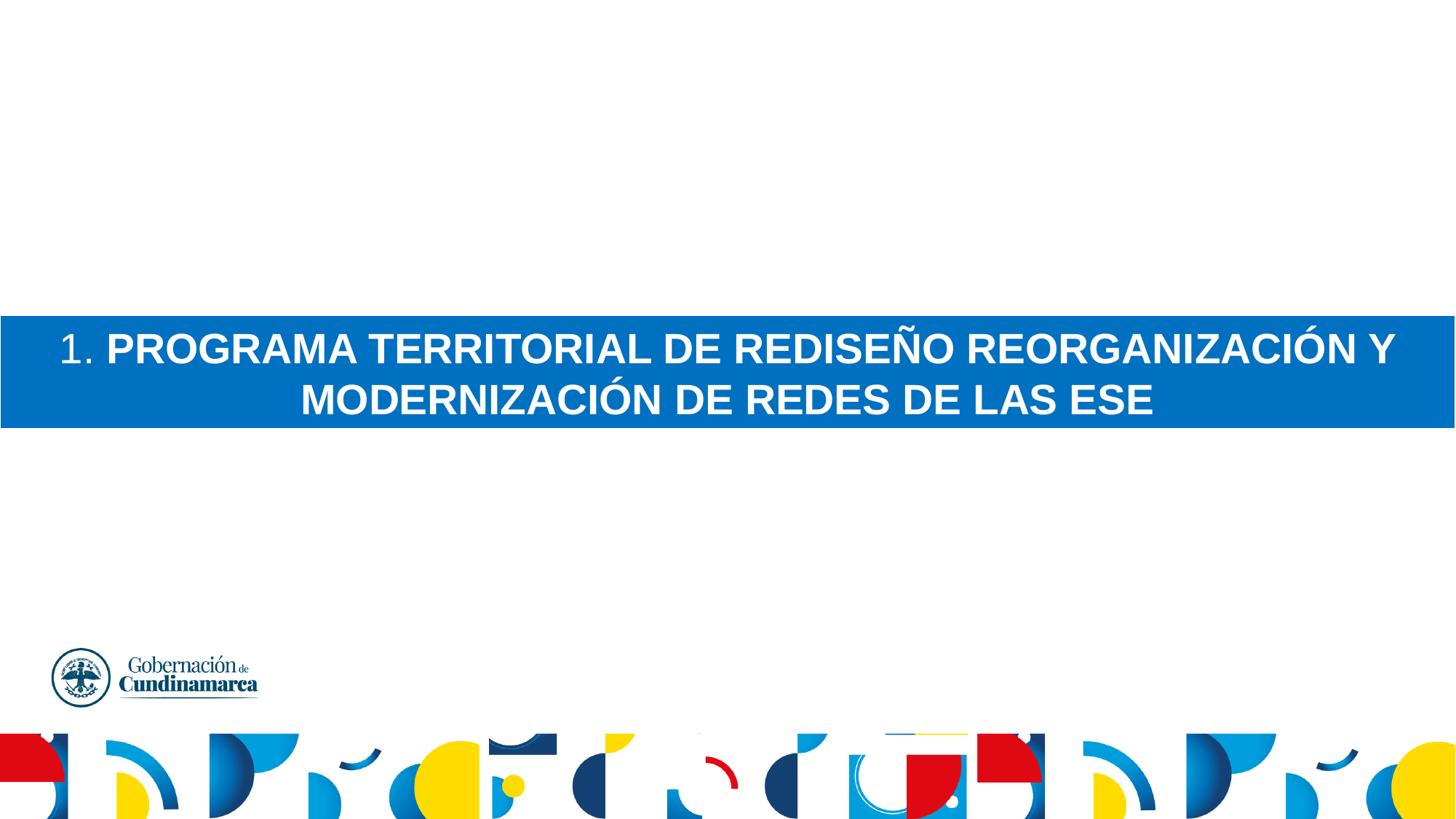

1. PROGRAMA TERRITORIAL DE REDISEÑO REORGANIZACIÓN Y MODERNIZACIÓN DE REDES DE LAS ESE